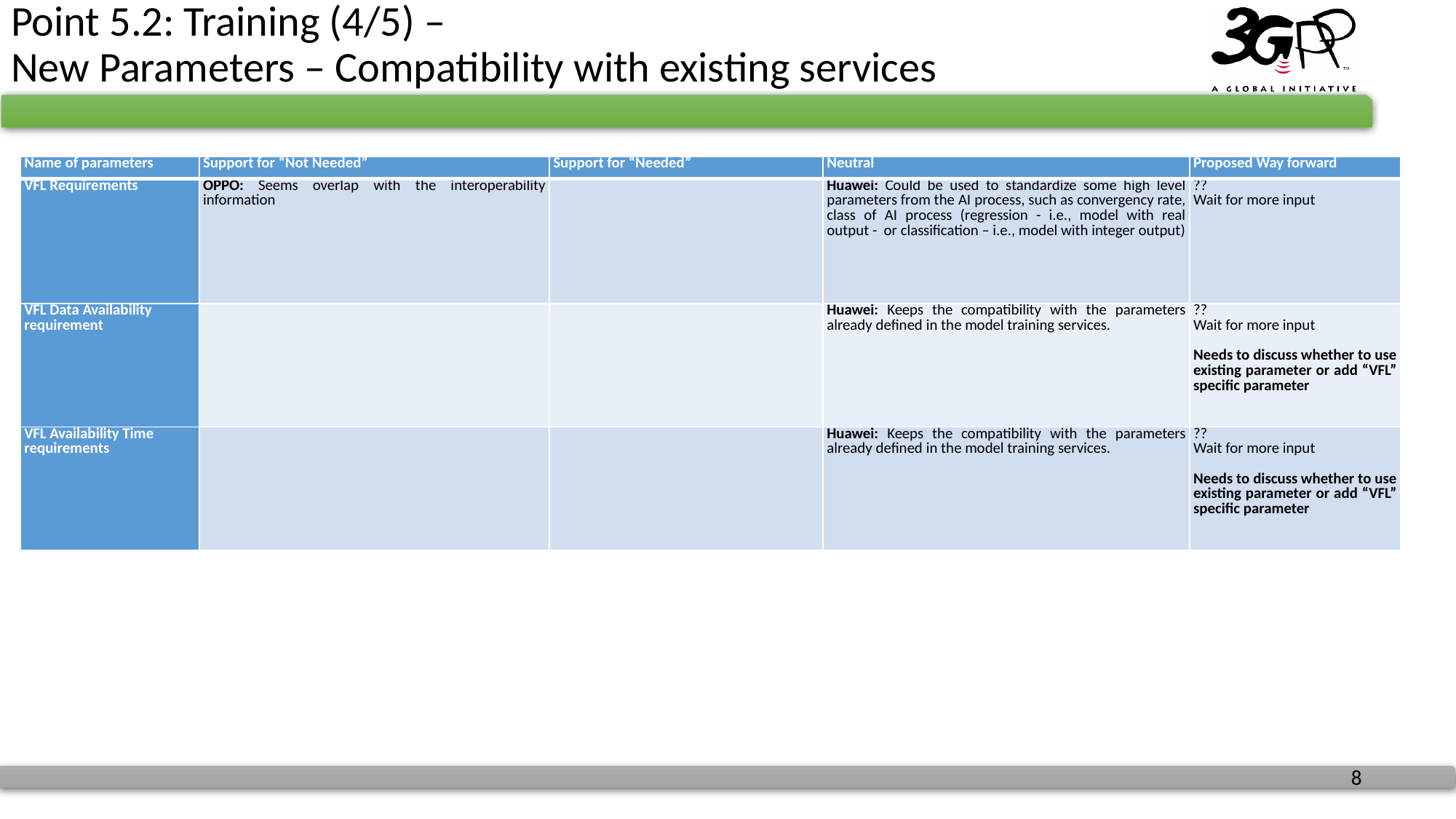

# Point 5.2: Training (4/5) – New Parameters – Compatibility with existing services
| Name of parameters | Support for “Not Needed” | Support for “Needed” | Neutral | Proposed Way forward |
| --- | --- | --- | --- | --- |
| VFL Requirements | OPPO: Seems overlap with the interoperability information |  | Huawei: Could be used to standardize some high level parameters from the AI process, such as convergency rate, class of AI process (regression - i.e., model with real output - or classification – i.e., model with integer output) | ?? Wait for more input |
| VFL Data Availability requirement |  |  | Huawei: Keeps the compatibility with the parameters already defined in the model training services. | ?? Wait for more input Needs to discuss whether to use existing parameter or add “VFL” specific parameter |
| VFL Availability Time requirements |  |  | Huawei: Keeps the compatibility with the parameters already defined in the model training services. | ?? Wait for more input Needs to discuss whether to use existing parameter or add “VFL” specific parameter |